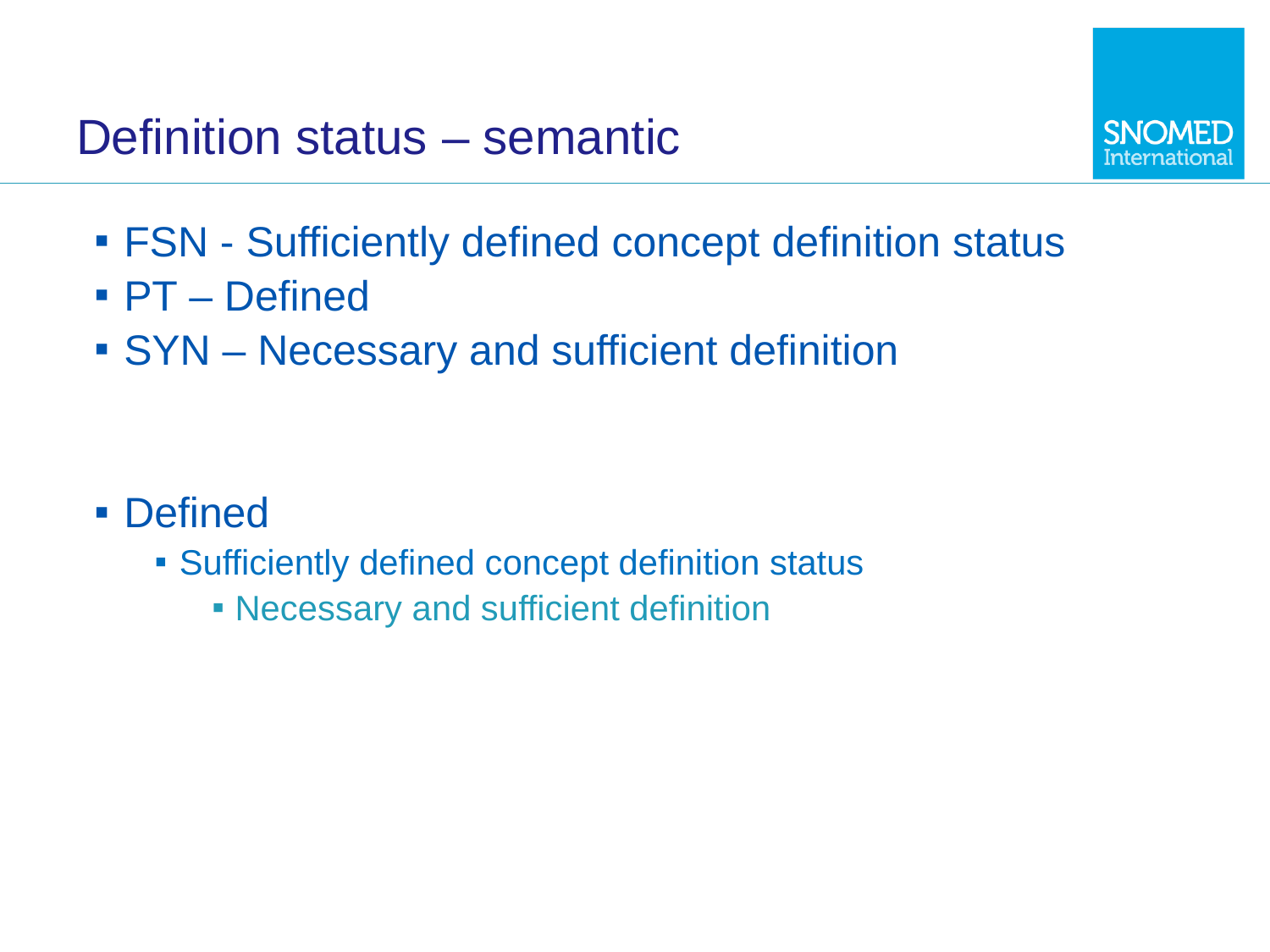

# Definition status – semantic
FSN - Sufficiently defined concept definition status
PT – Defined
SYN – Necessary and sufficient definition

Defined
Sufficiently defined concept definition status
Necessary and sufficient definition